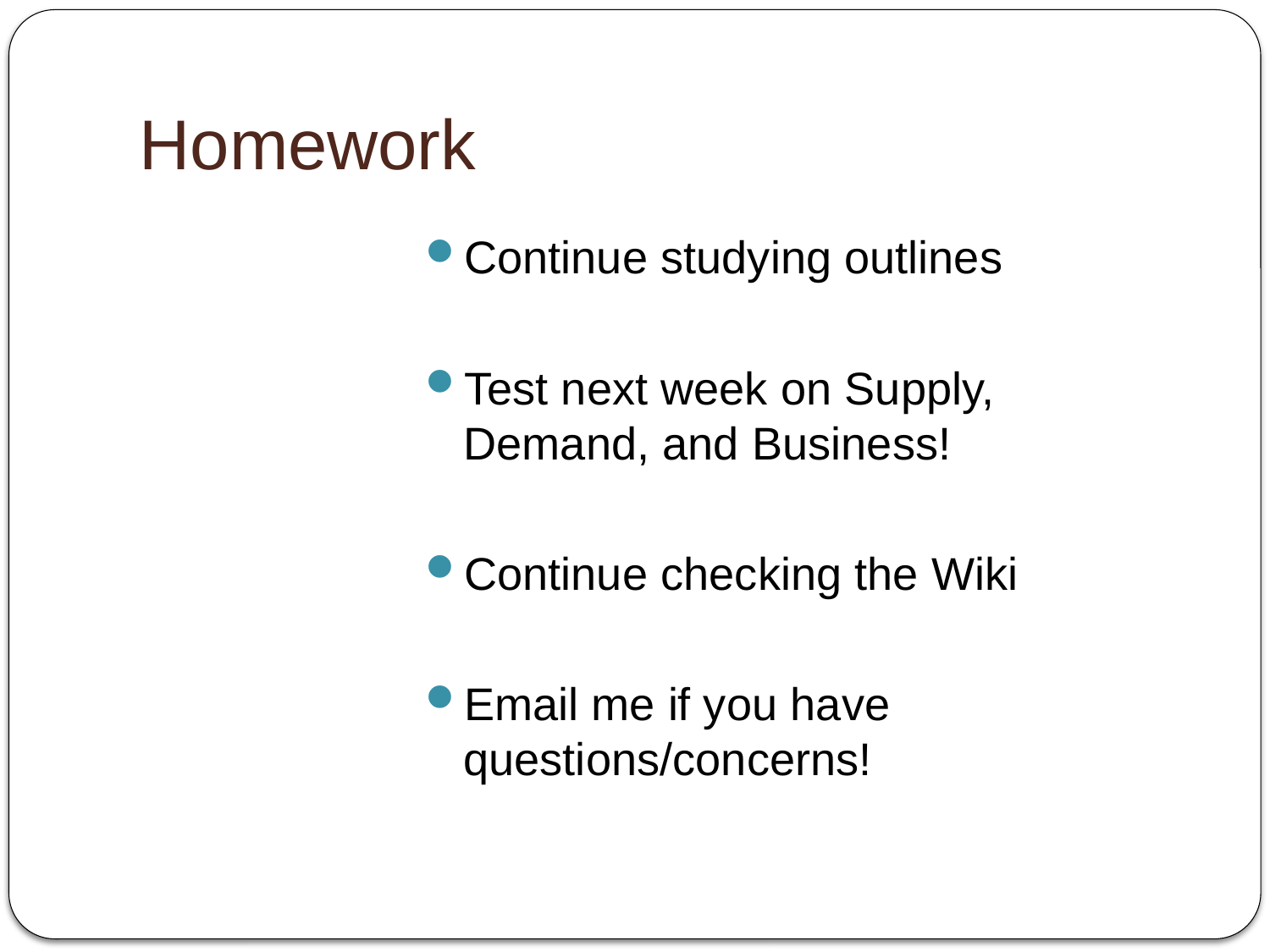

# Homework

Continue studying outlines

Test next week on Supply, Demand, and Business!

Continue checking the Wiki

Email me if you have questions/concerns!